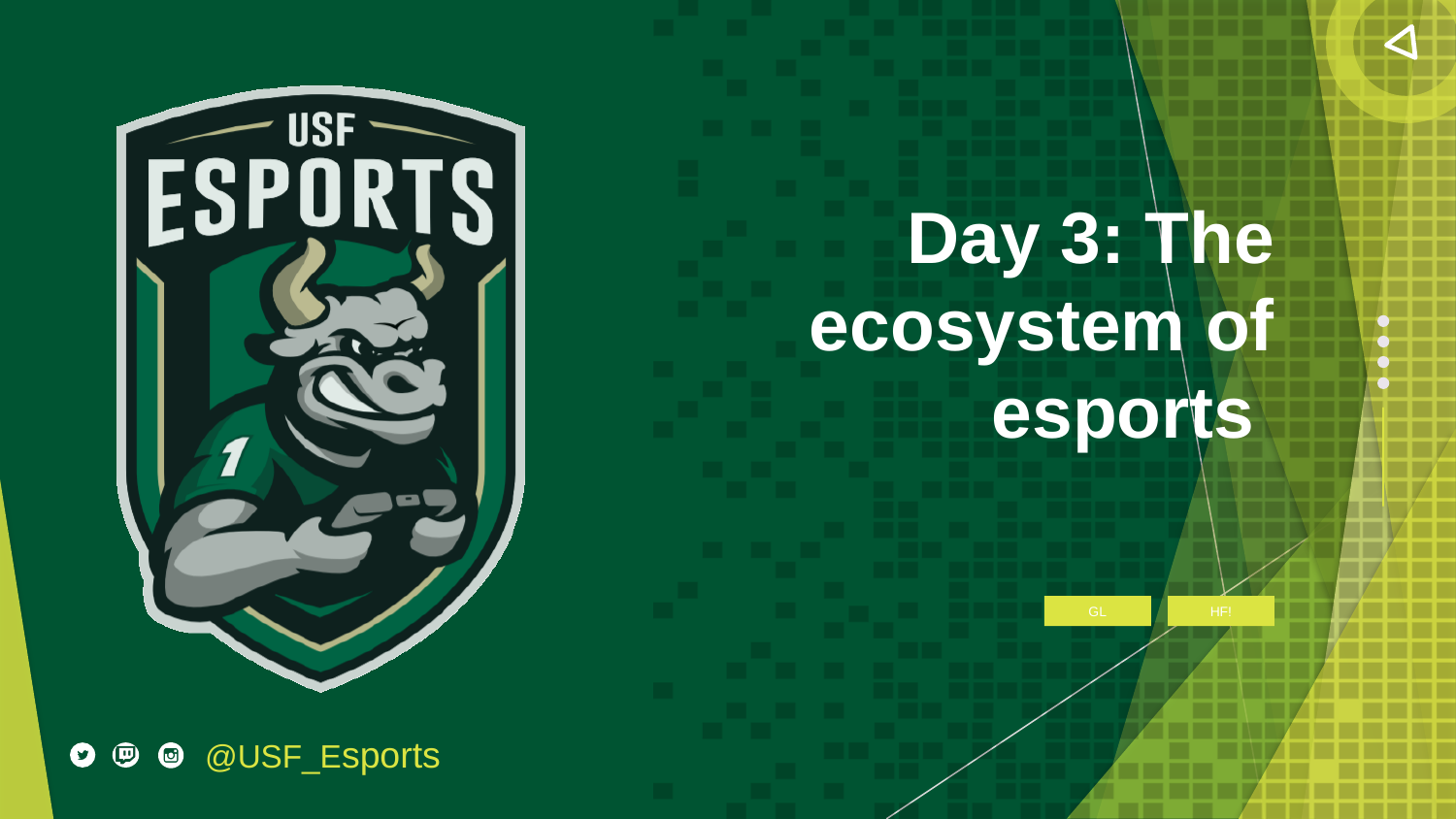

Day 3: The ecosystem of esports

GL
HF!
@USF_Esports